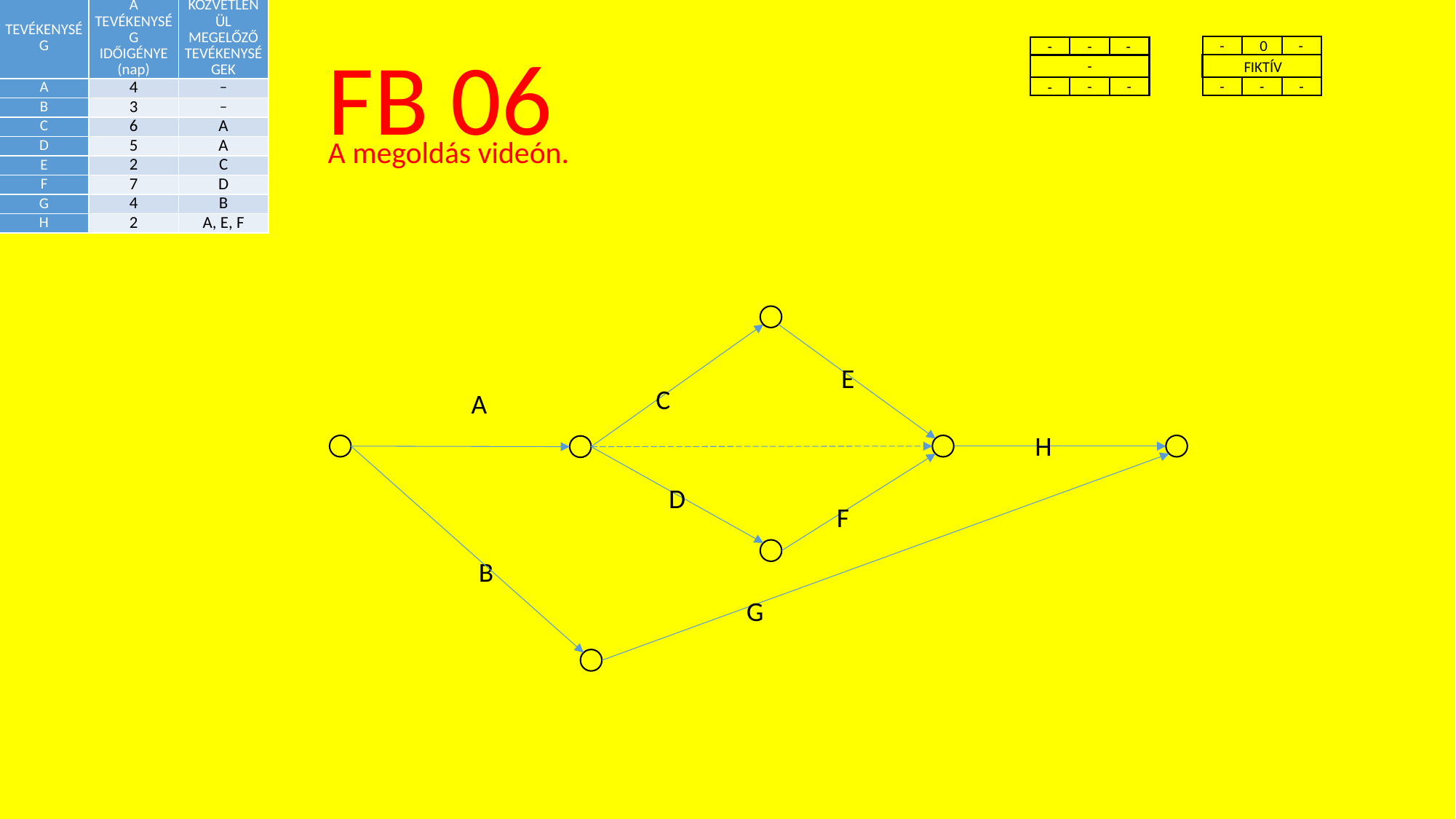

| TEVÉKENYSÉG | A TEVÉKENYSÉG IDŐIGÉNYE (nap) | KÖZVETLENÜL MEGELŐZŐ TEVÉKENYSÉGEK |
| --- | --- | --- |
| A | 4 | – |
| B | 3 | – |
| C | 6 | A |
| D | 5 | A |
| E | 2 | C |
| F | 7 | D |
| G | 4 | B |
| H | 2 | A, E, F |
FB 06
-
0
-

FIKTÍV
-
-
-
-
-
-

-
-
-
-
A megoldás videón.

E
C
A
H

D
F

B
G